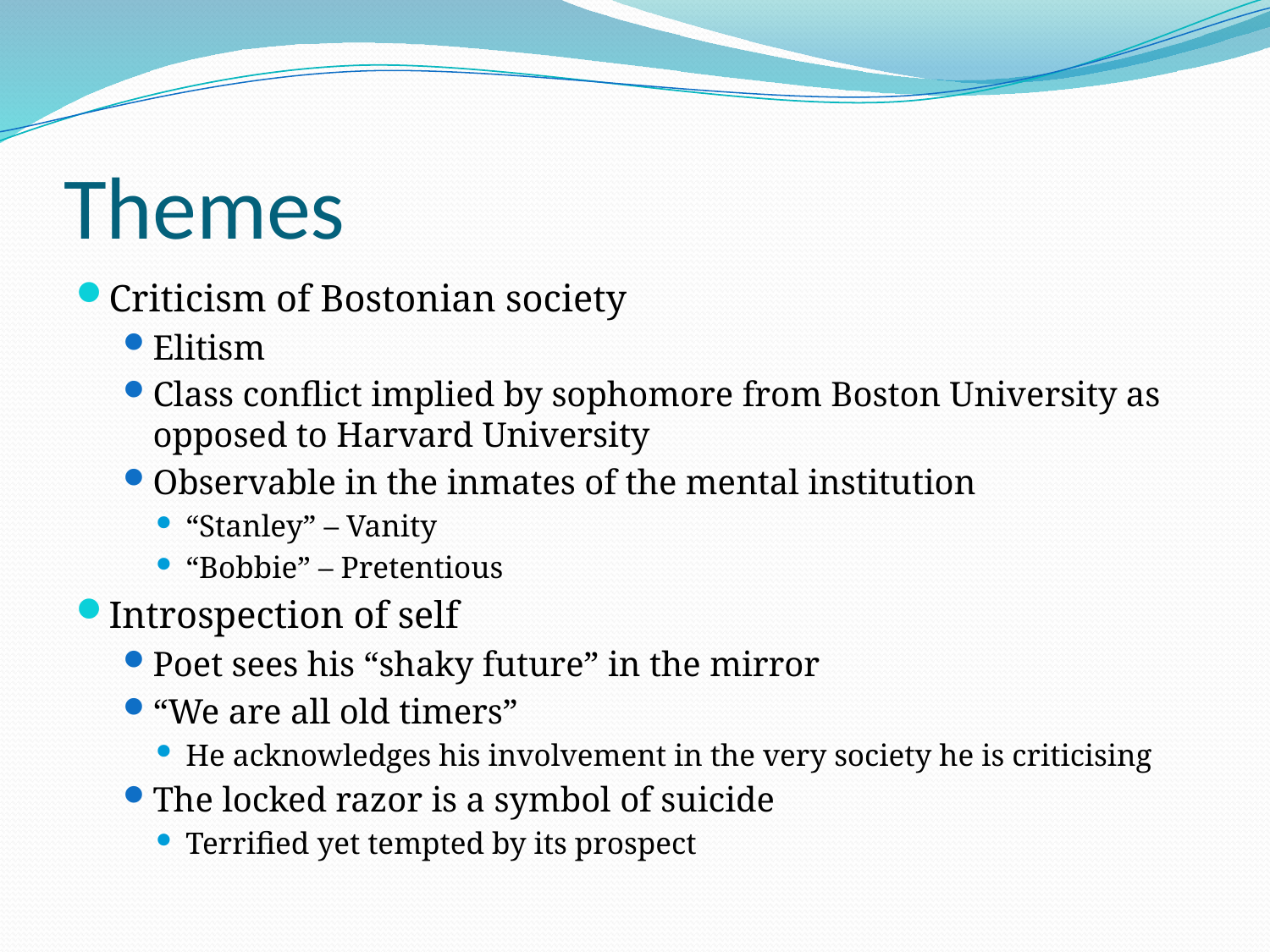

# Themes
Criticism of Bostonian society
Elitism
Class conflict implied by sophomore from Boston University as opposed to Harvard University
Observable in the inmates of the mental institution
“Stanley” – Vanity
“Bobbie” – Pretentious
Introspection of self
Poet sees his “shaky future” in the mirror
“We are all old timers”
He acknowledges his involvement in the very society he is criticising
The locked razor is a symbol of suicide
Terrified yet tempted by its prospect